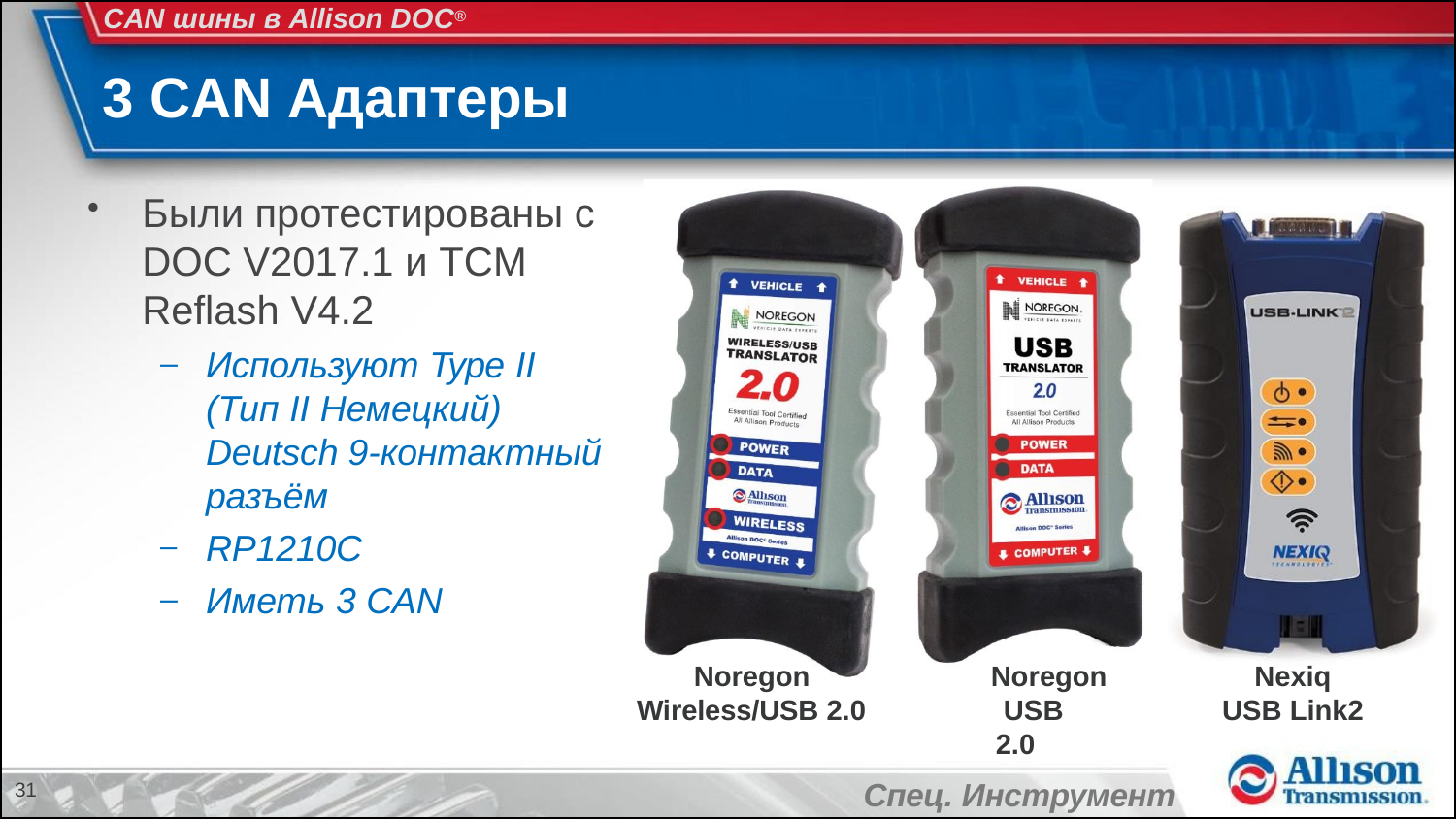

CAN шины в Allison DOC®
# 3 CAN Адаптеры

Были протестированы с DOC V2017.1 и TCM  Reflash V4.2
Используют Type II (Тип II Немецкий)
Deutsch 9-контактный разъём
RP1210C
Иметь 3 CAN

Noregon  Wireless/USB 2.0
Noregon  USB 2.0
Nexiq  USB Link2

31
Спец. Инструмент